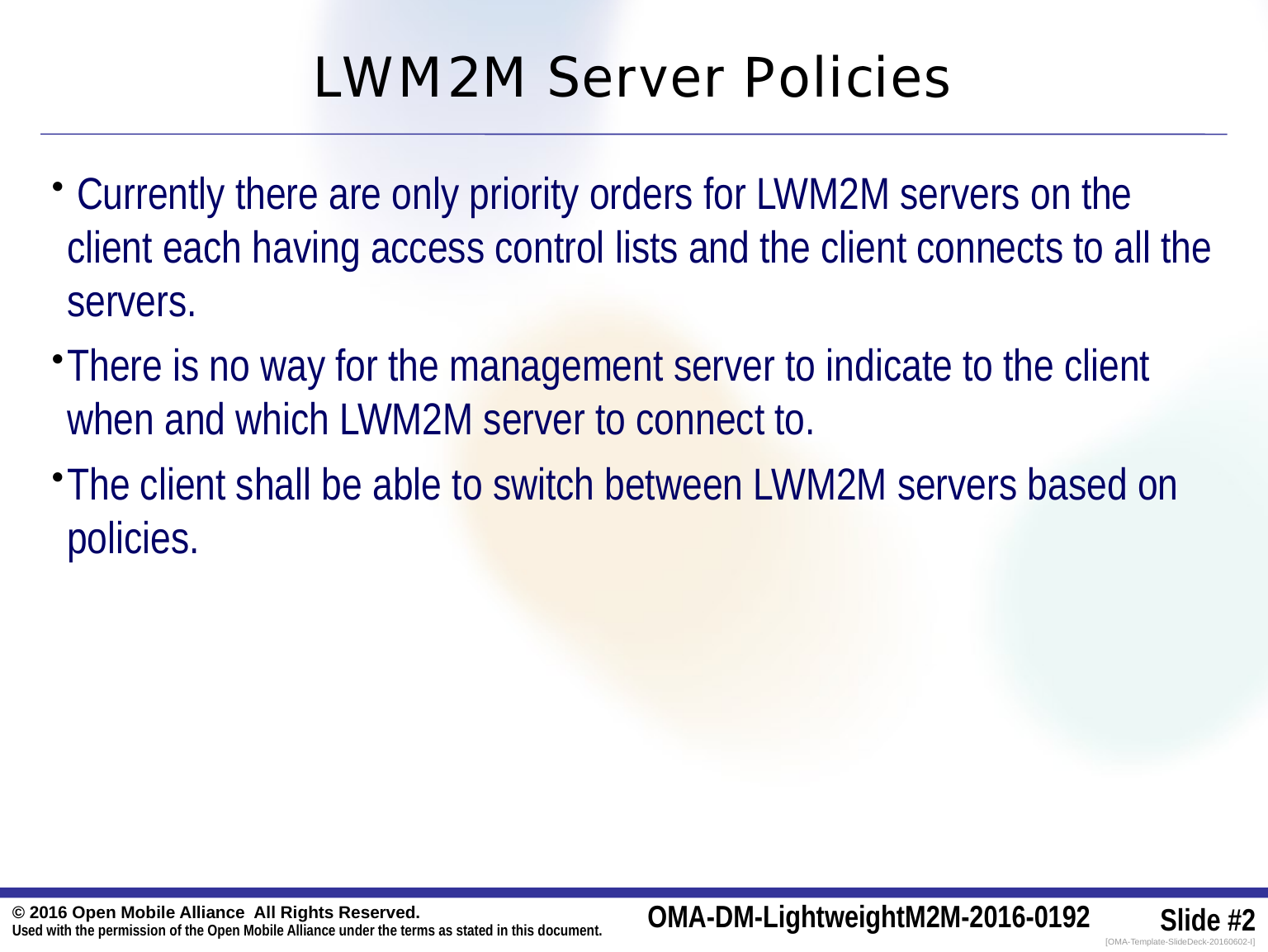

# LWM2M Server Policies
 Currently there are only priority orders for LWM2M servers on the client each having access control lists and the client connects to all the servers.
There is no way for the management server to indicate to the client when and which LWM2M server to connect to.
The client shall be able to switch between LWM2M servers based on policies.